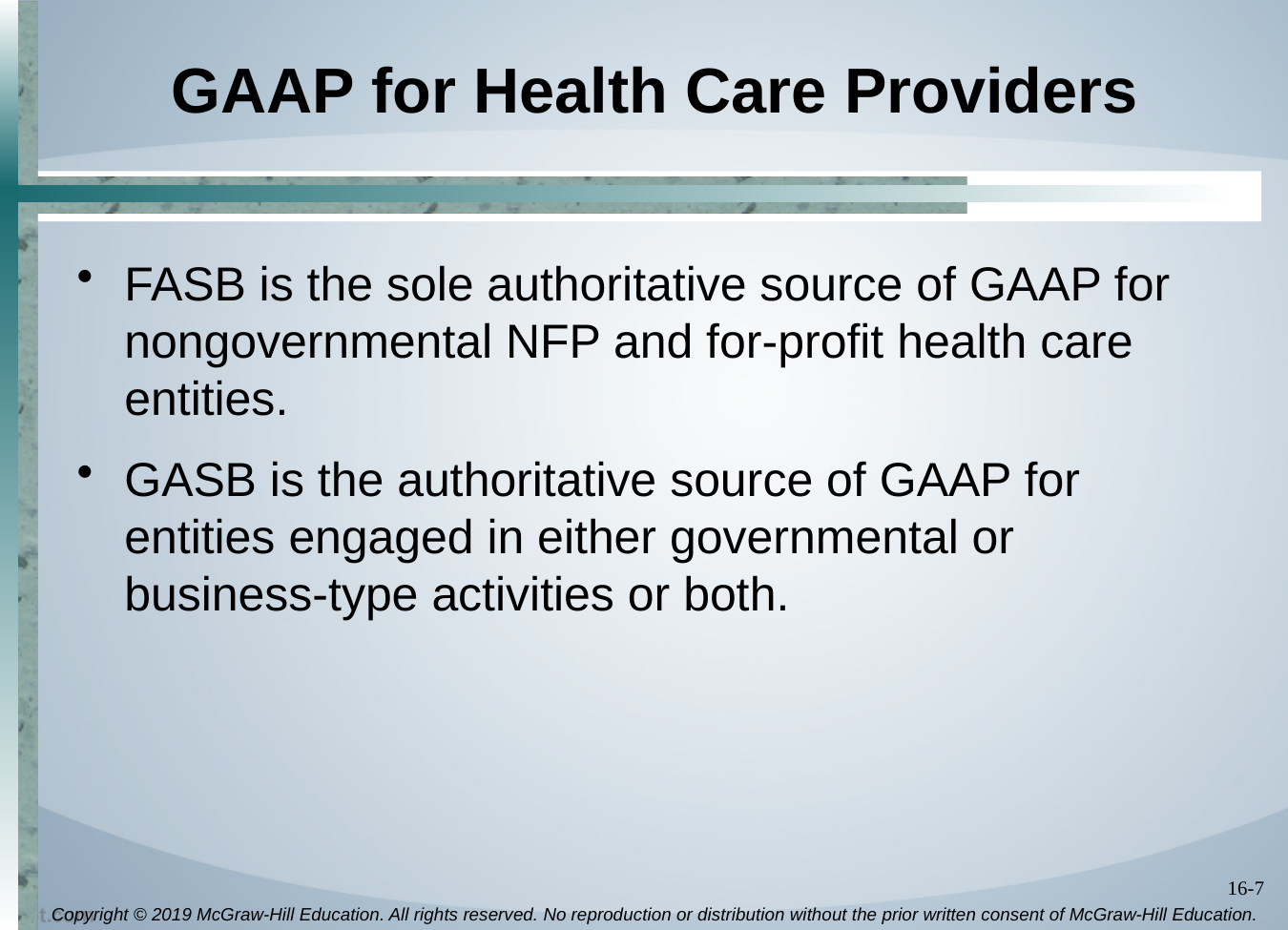

# GAAP for Health Care Providers
FASB is the sole authoritative source of GAAP for nongovernmental NFP and for-profit health care entities.
GASB is the authoritative source of GAAP for entities engaged in either governmental or business-type activities or both.